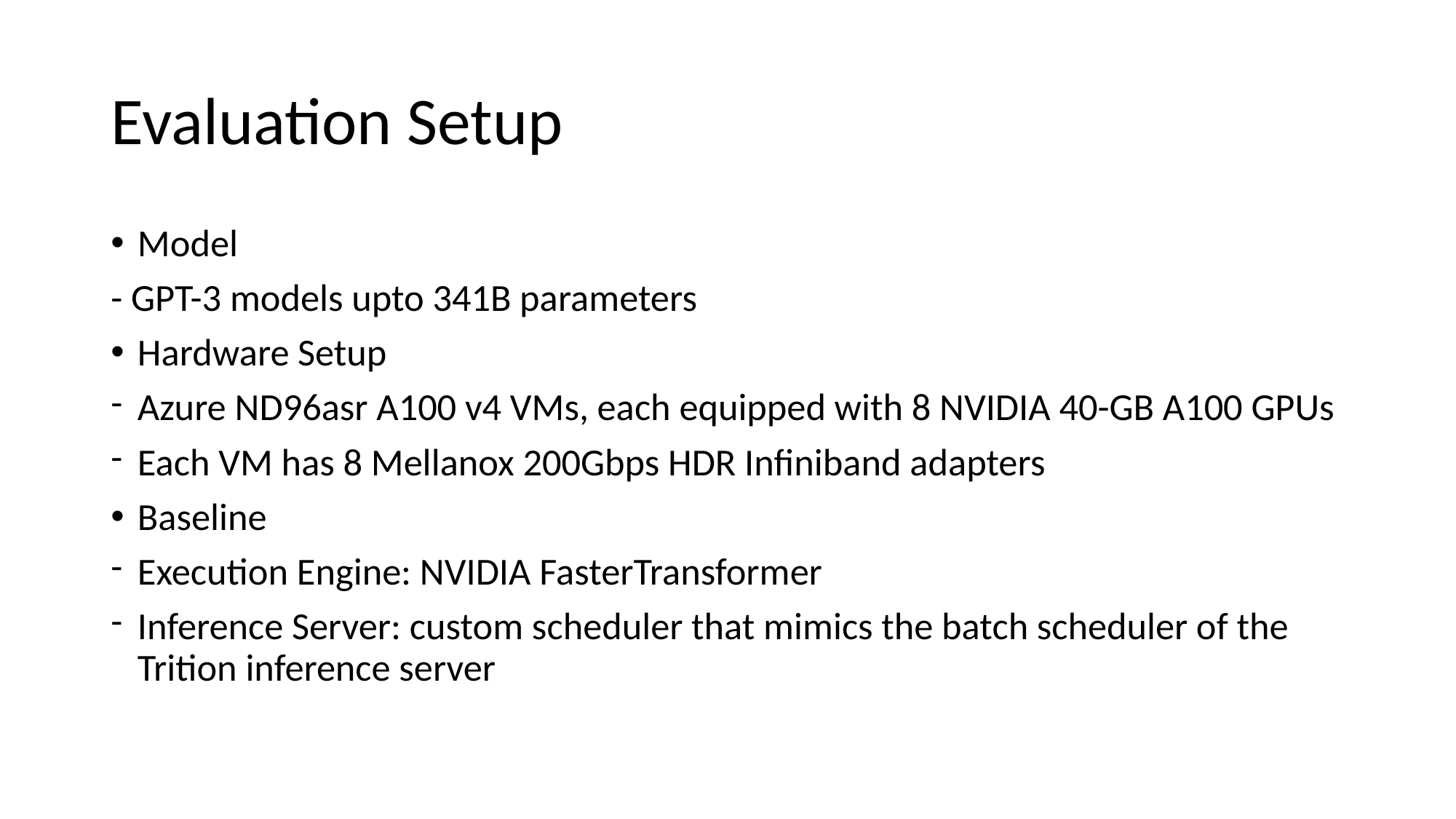

# Evaluation Setup
Model
- GPT-3 models upto 341B parameters
Hardware Setup
Azure ND96asr A100 v4 VMs, each equipped with 8 NVIDIA 40-GB A100 GPUs
Each VM has 8 Mellanox 200Gbps HDR Infiniband adapters
Baseline
Execution Engine: NVIDIA FasterTransformer
Inference Server: custom scheduler that mimics the batch scheduler of the Trition inference server